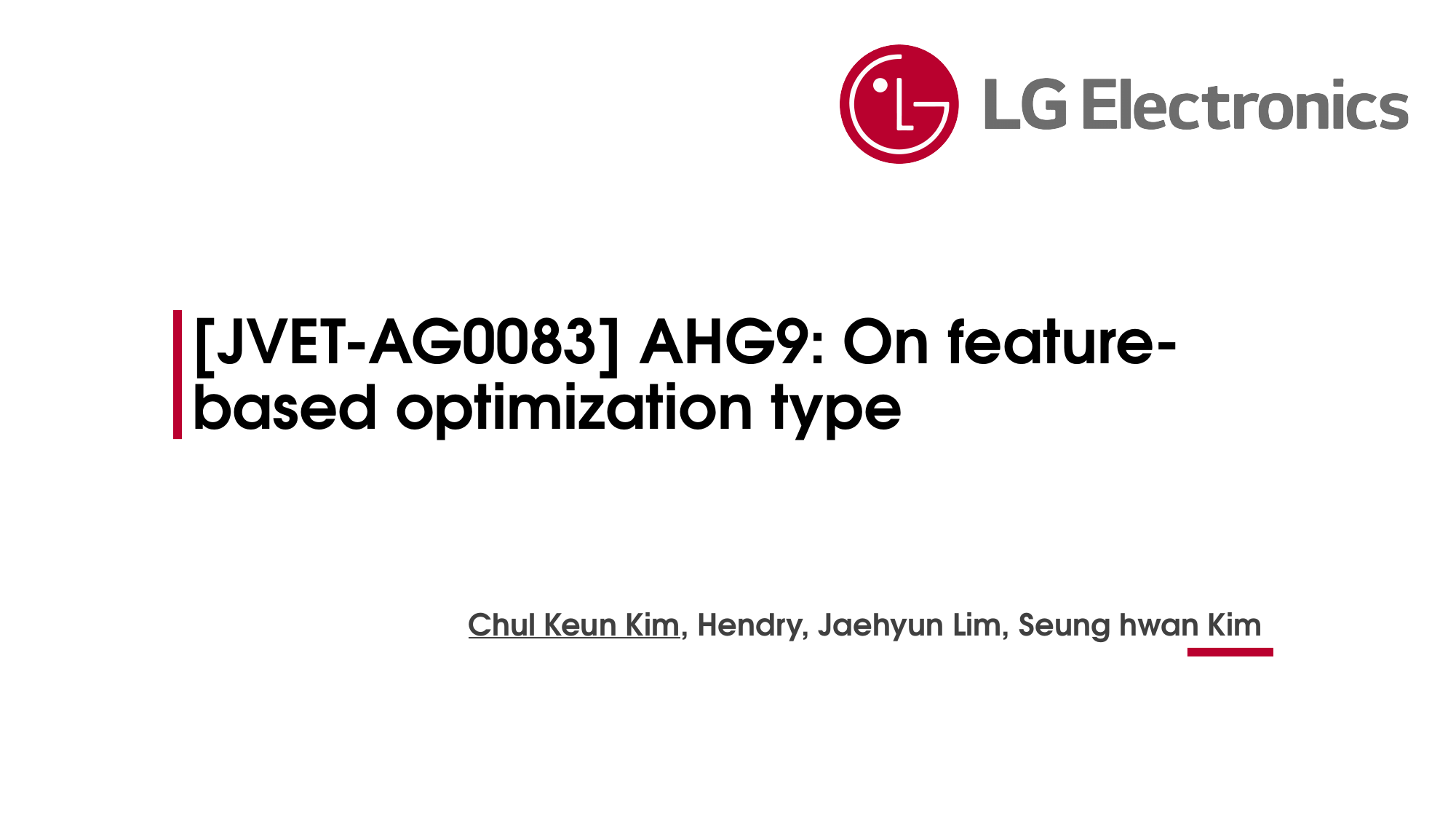

# [JVET-AG0083] AHG9: On feature-based optimization type
Chul Keun Kim, Hendry, Jaehyun Lim, Seung hwan Kim